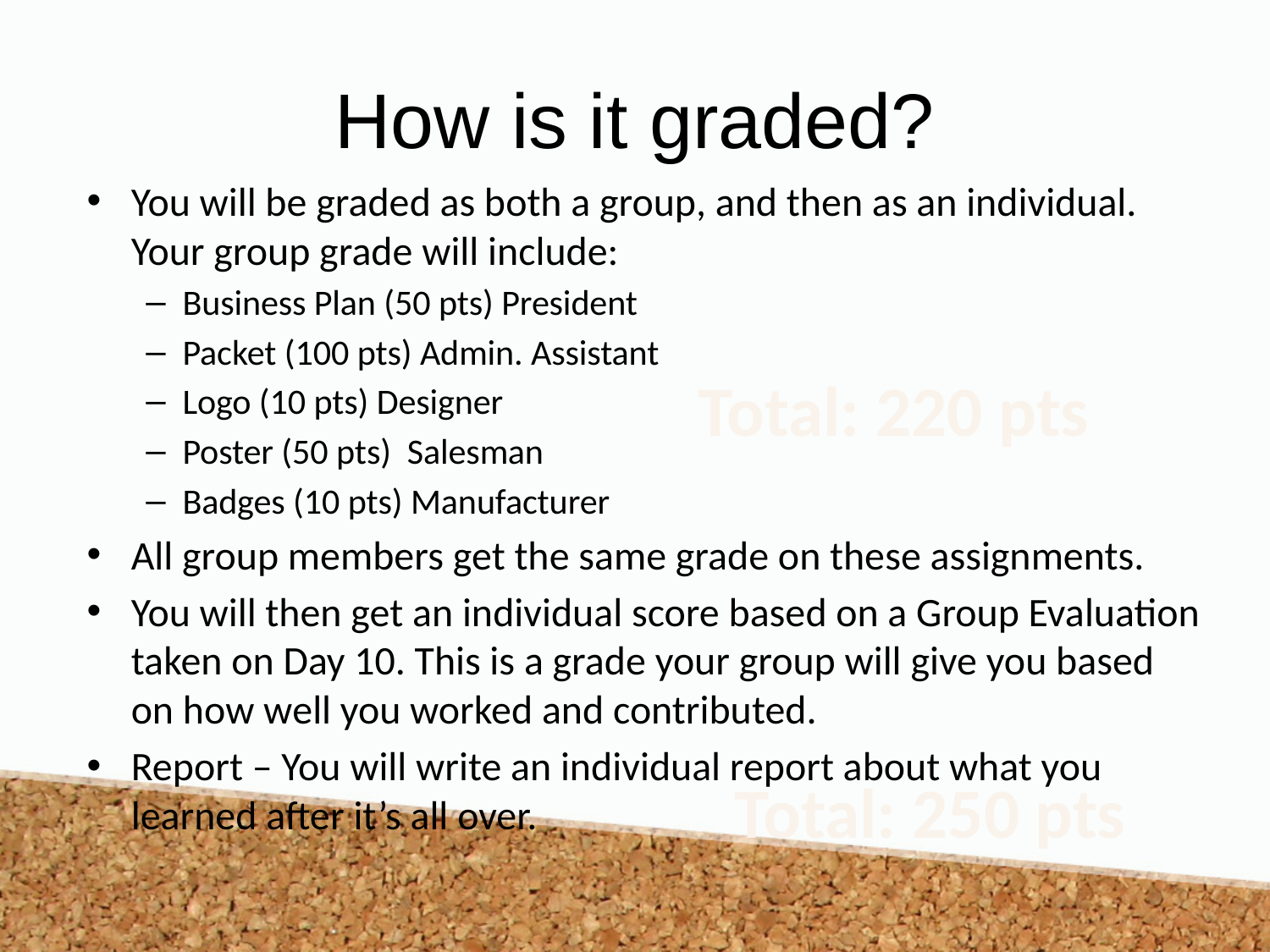

# How is it graded?
You will be graded as both a group, and then as an individual. Your group grade will include:
Business Plan (50 pts) President
Packet (100 pts) Admin. Assistant
Logo (10 pts) Designer
Poster (50 pts)  Salesman
Badges (10 pts) Manufacturer
All group members get the same grade on these assignments.
You will then get an individual score based on a Group Evaluation taken on Day 10. This is a grade your group will give you based on how well you worked and contributed.
Report – You will write an individual report about what you learned after it’s all over.

Total: 220 pts
Total: 250 pts